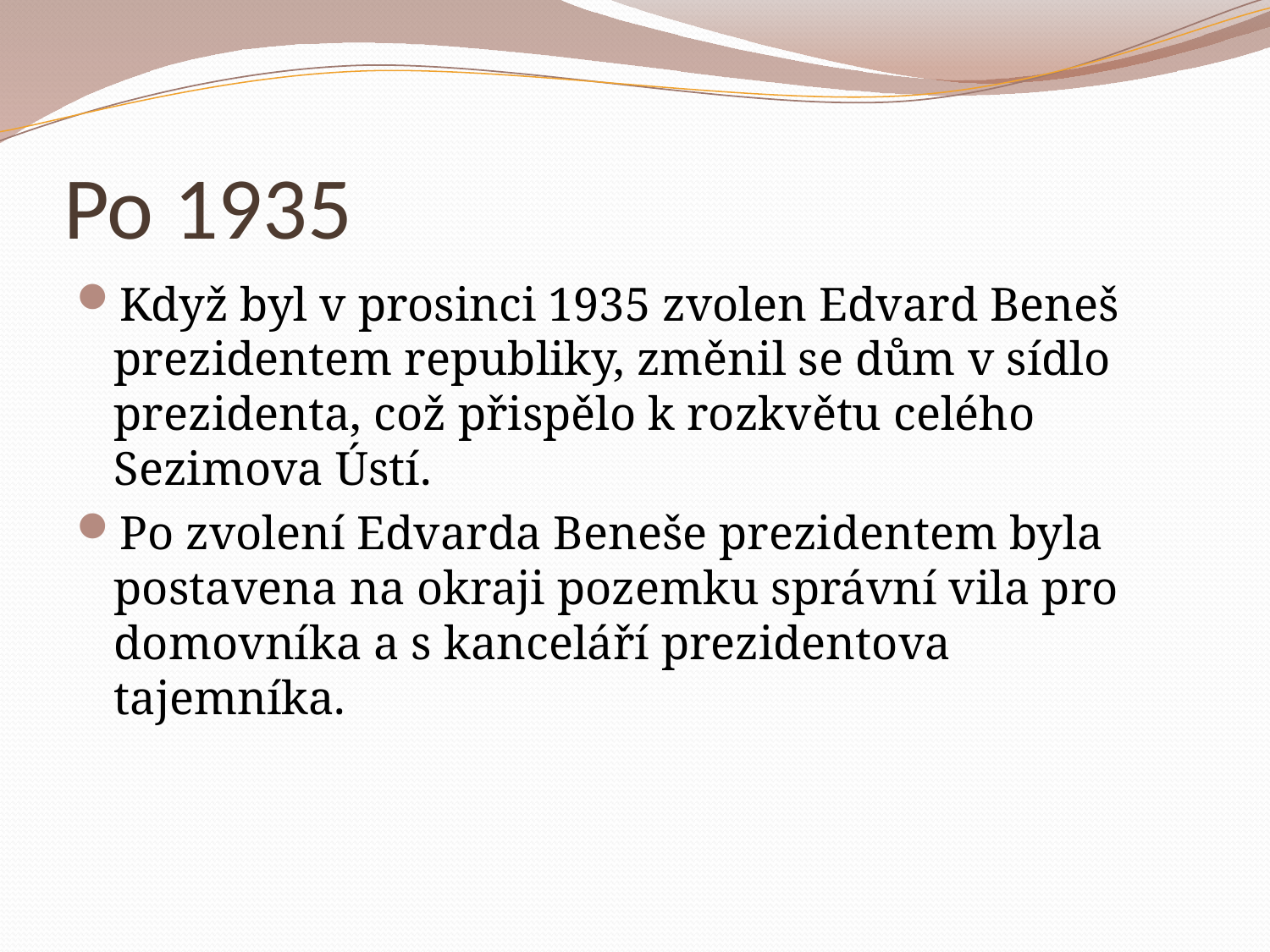

# Po 1935
Když byl v prosinci 1935 zvolen Edvard Beneš prezidentem republiky, změnil se dům v sídlo prezidenta, což přispělo k rozkvětu celého Sezimova Ústí.
Po zvolení Edvarda Beneše prezidentem byla postavena na okraji pozemku správní vila pro domovníka a s kanceláří prezidentova tajemníka.